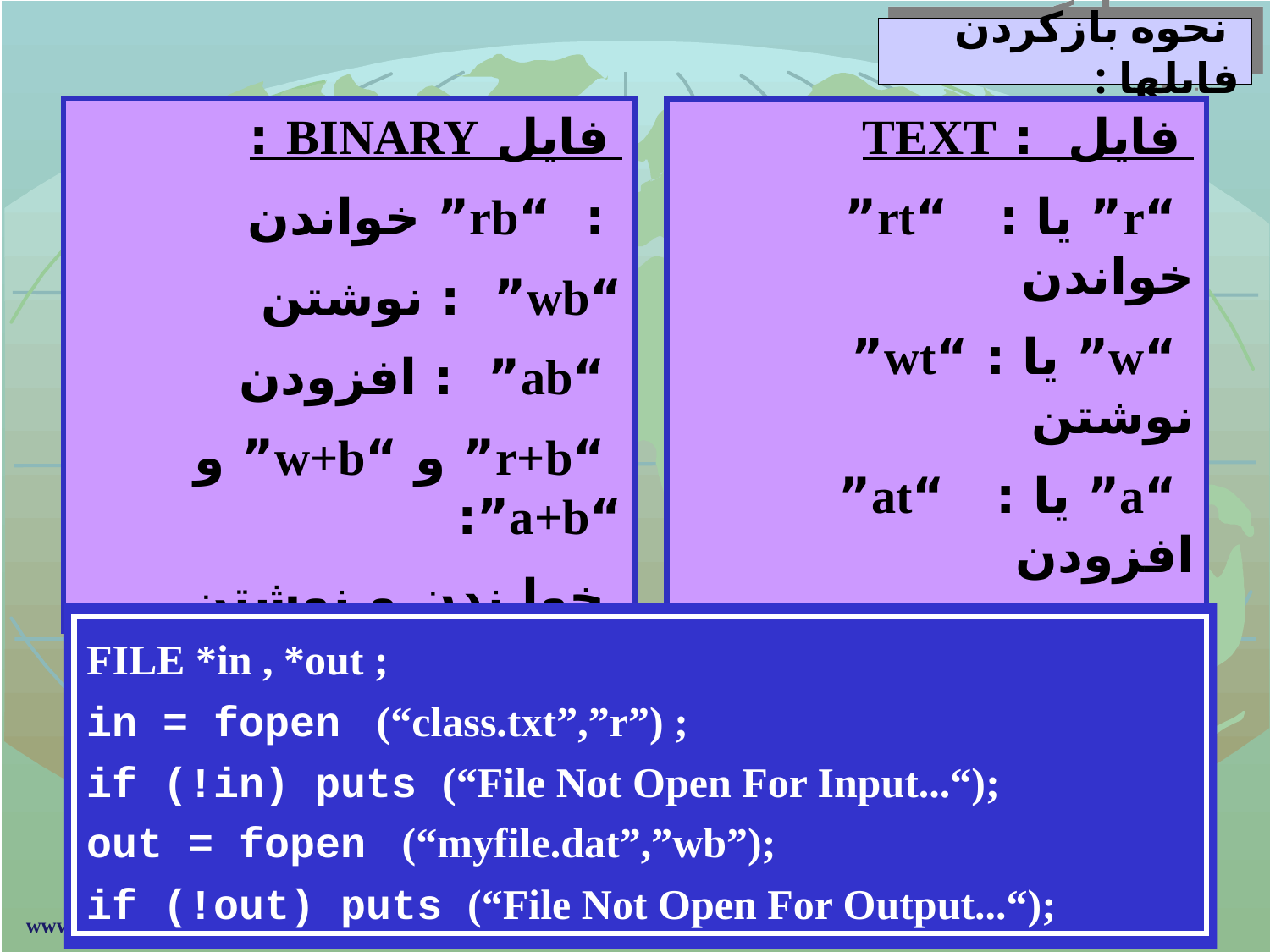

# نحوه بازكردن فايلها :
 فايل BINARY :
 :  “rb” خواندن
“wb”  : نوشتن
 “ab”  : افزودن
 “r+b” و “w+b” و “a+b”:
 خوا ندن و نوشتن
 فايل  : TEXT
 “r” يا :   “rt” خواندن
 “w” يا : “wt” نوشتن
 “a” يا :   “at” افزودن
 “r+” و “w+” و: “a+”
خوا ندن و نوشتن

FILE *in , *out ;
in = fopen  (“class.txt”,”r”) ;
if (!in) puts (“File Not Open For Input...“);
out = fopen  (“myfile.dat”,”wb”);
if (!out) puts (“File Not Open For Output...“);